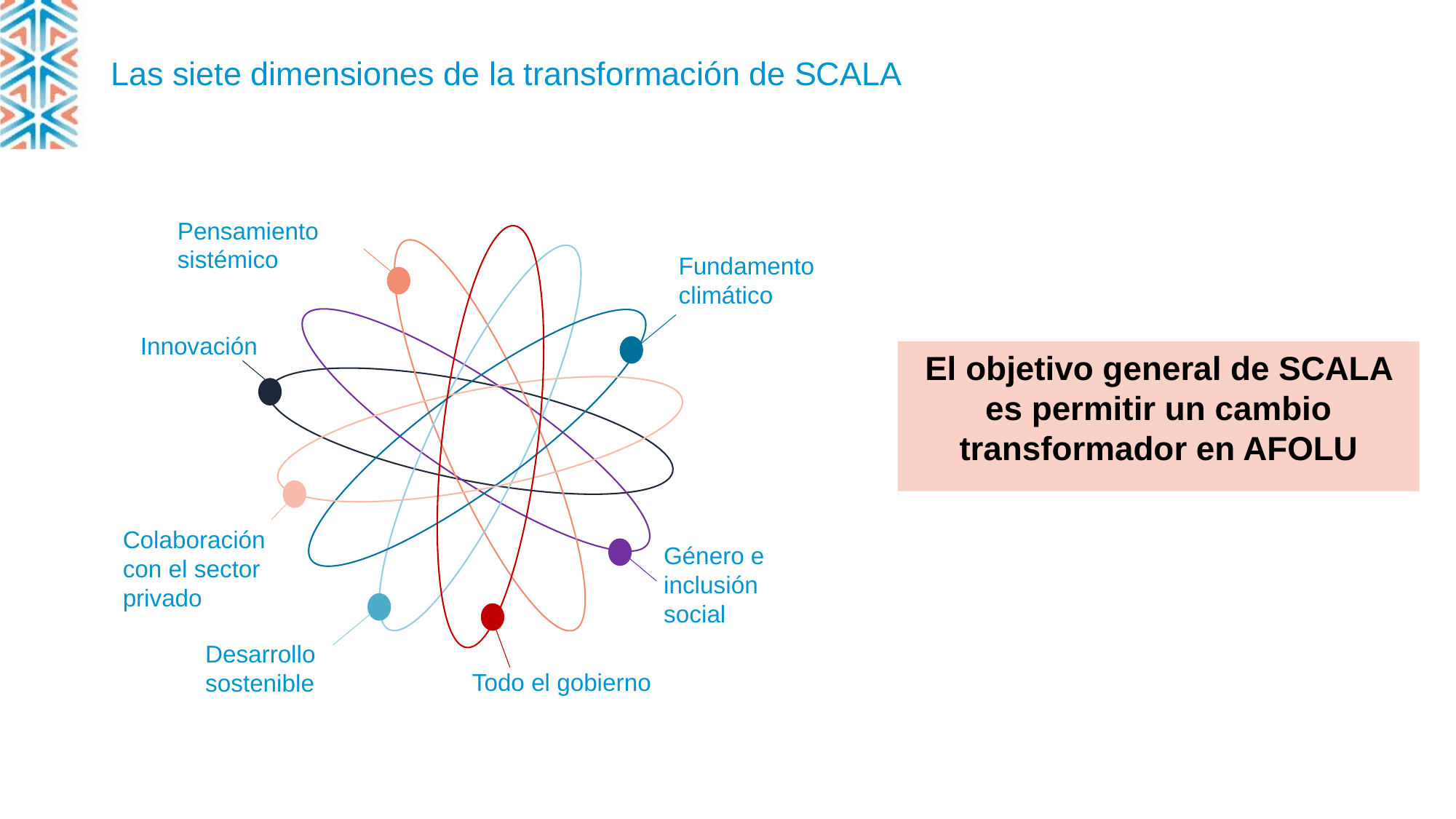

# Las siete dimensiones de la transformación de SCALA
Pensamiento sistémico
Fundamento climático

Innovación

Colaboración con el sector privado
Género e inclusión social

Desarrollo sostenible
Todo el gobierno
El objetivo general de SCALA es permitir un cambio transformador en AFOLU